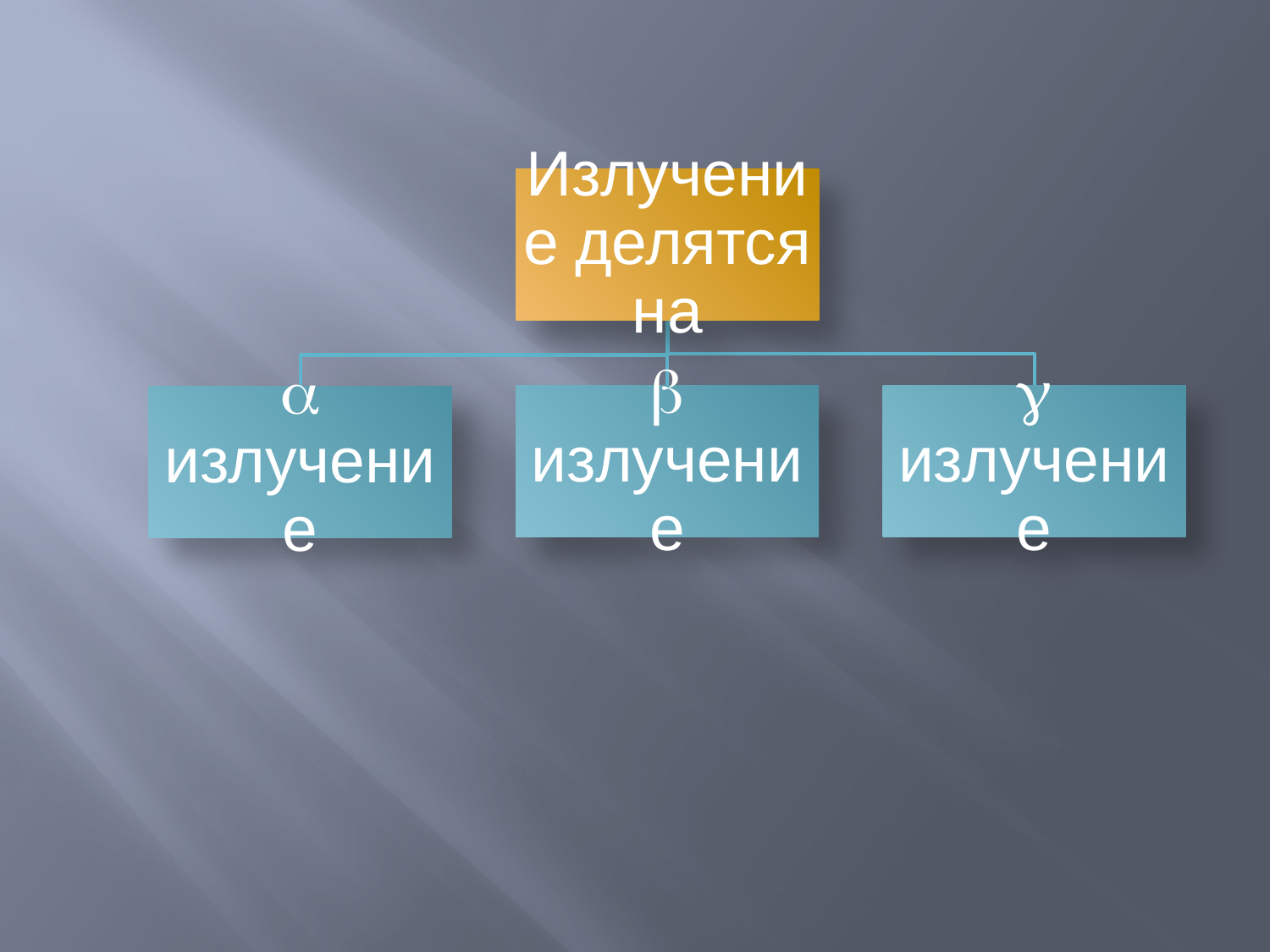

Излучение делятся на
α излучение
β излучение
γ излучение